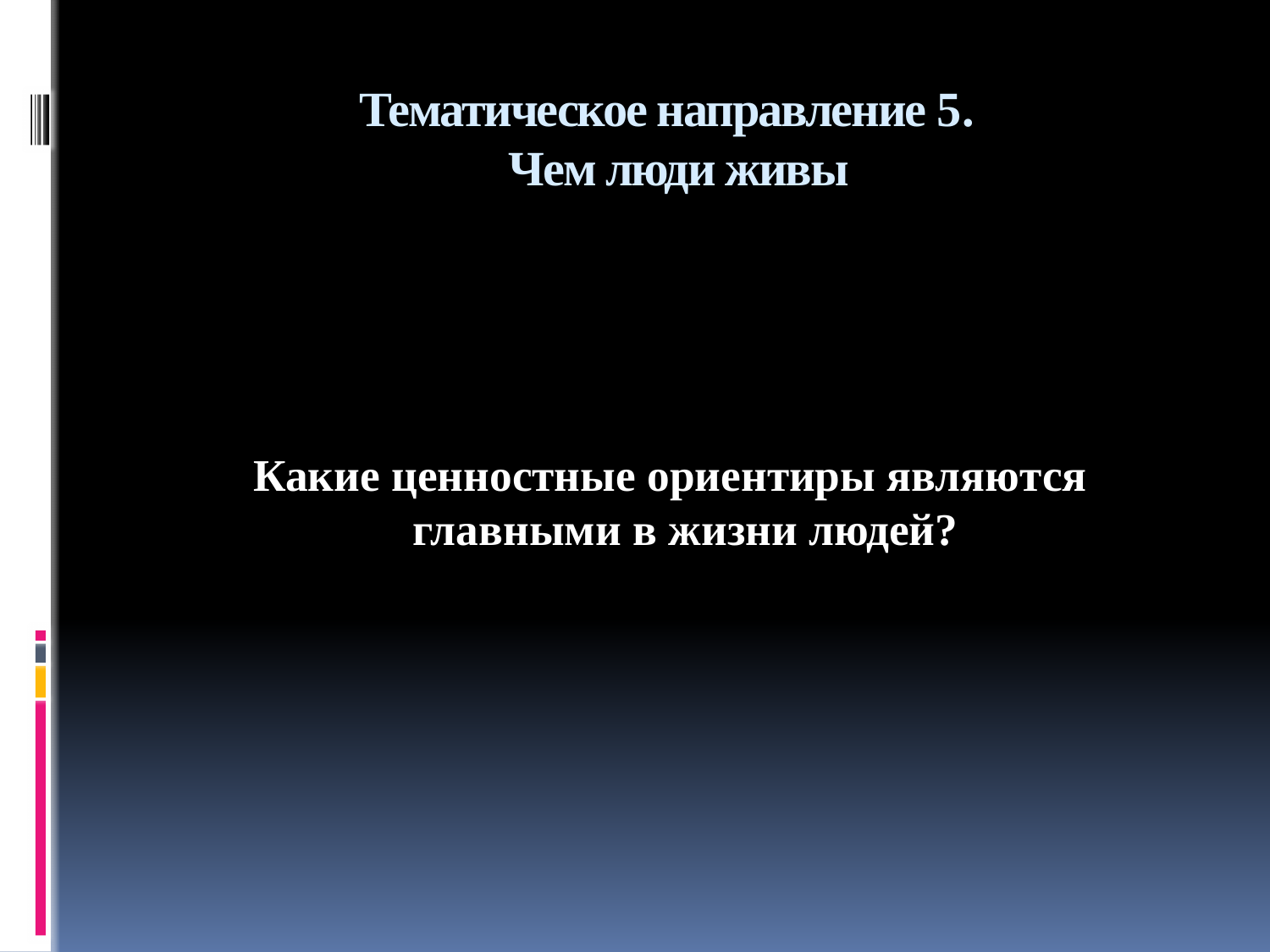

# Тематическое направление 5. Чем люди живы

Какие ценностные ориентиры являются главными в жизни людей?